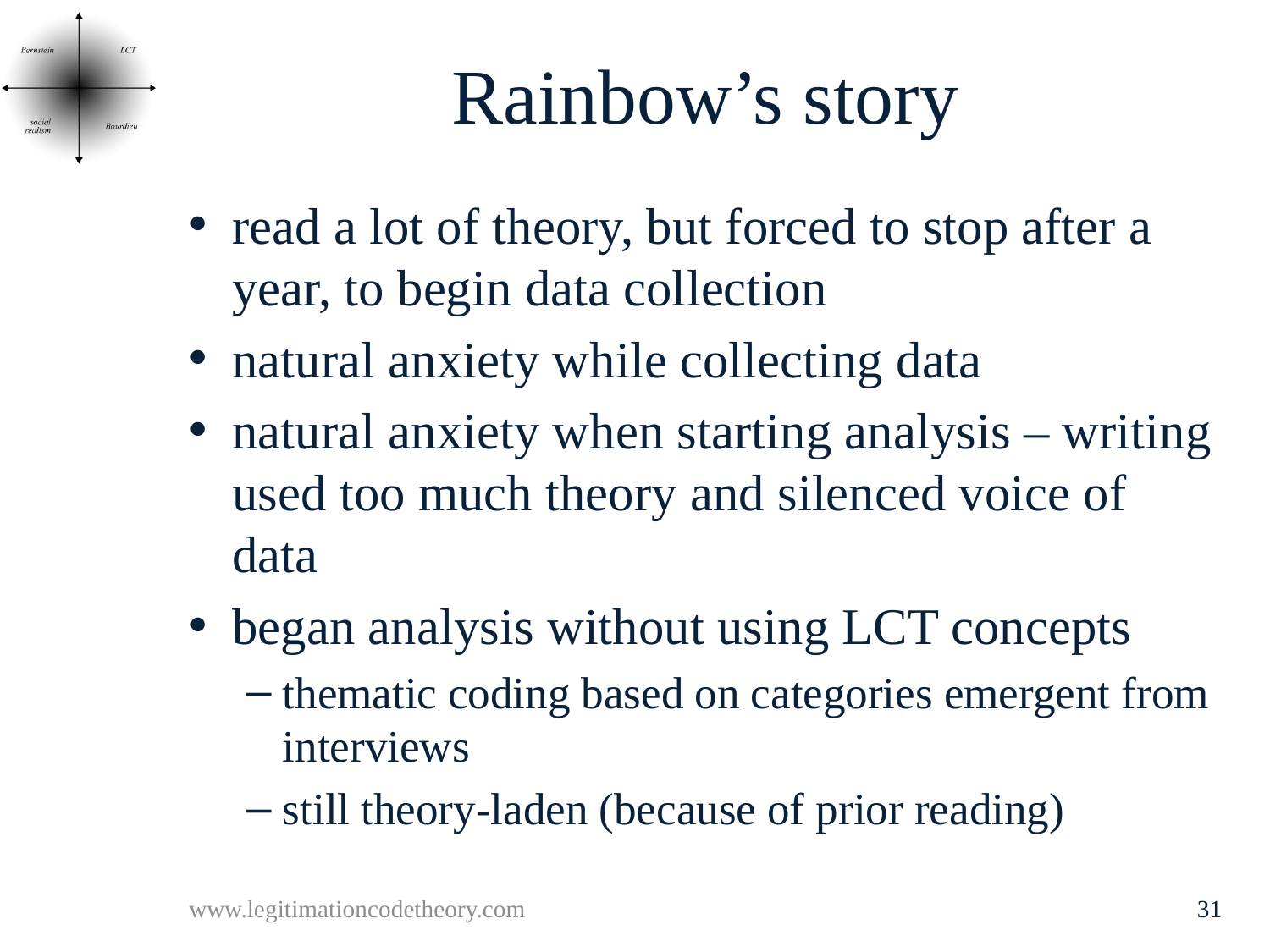

# Rainbow’s story

read a lot of theory, but forced to stop after a year, to begin data collection
natural anxiety while collecting data
natural anxiety when starting analysis – writing used too much theory and silenced voice of data
began analysis without using LCT concepts
thematic coding based on categories emergent from interviews
still theory-laden (because of prior reading)

www.legitimationcodetheory.com
31